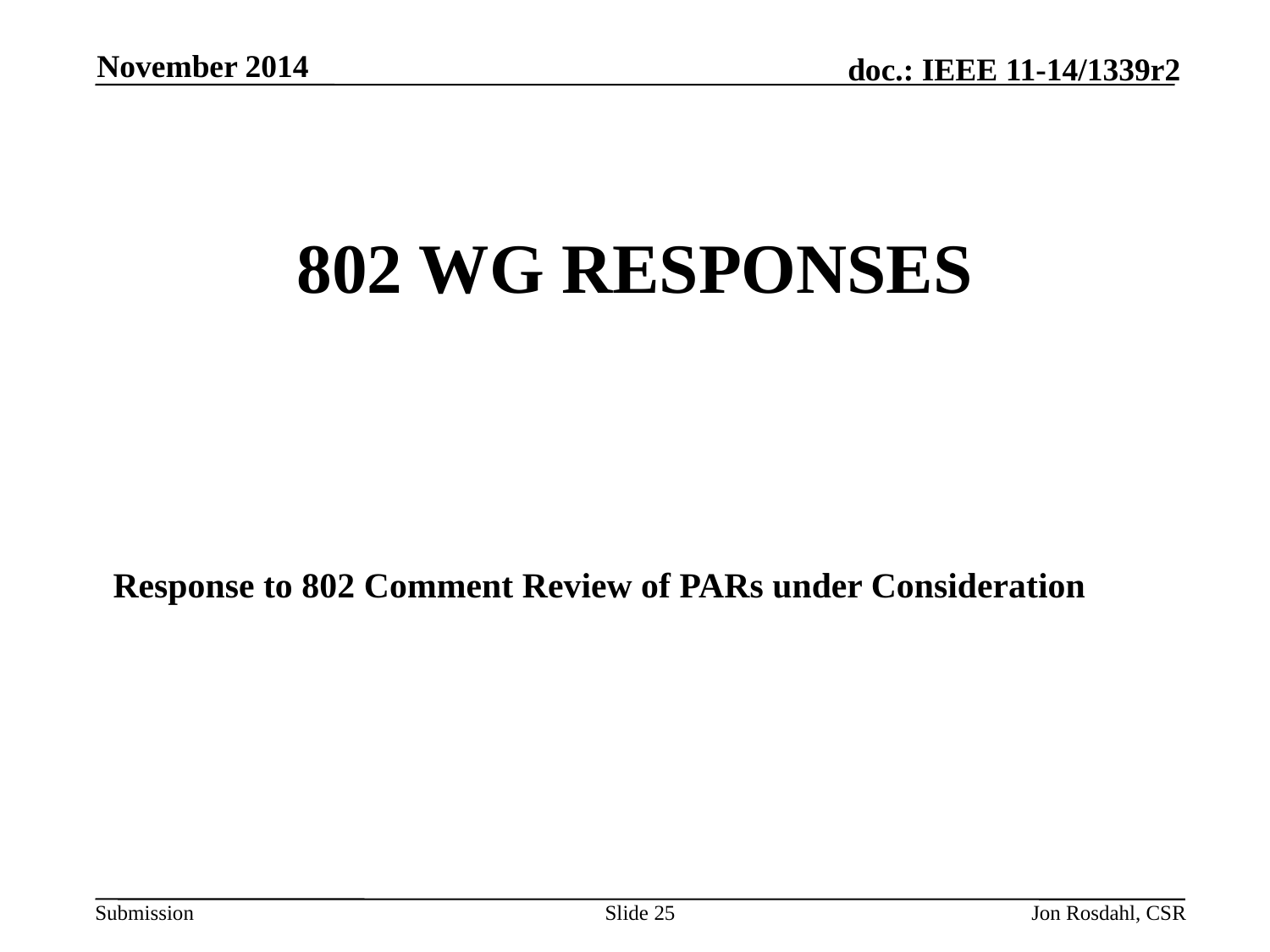

November 2014
# 802 WG Responses
Response to 802 Comment Review of PARs under Consideration
Slide 25
Jon Rosdahl, CSR